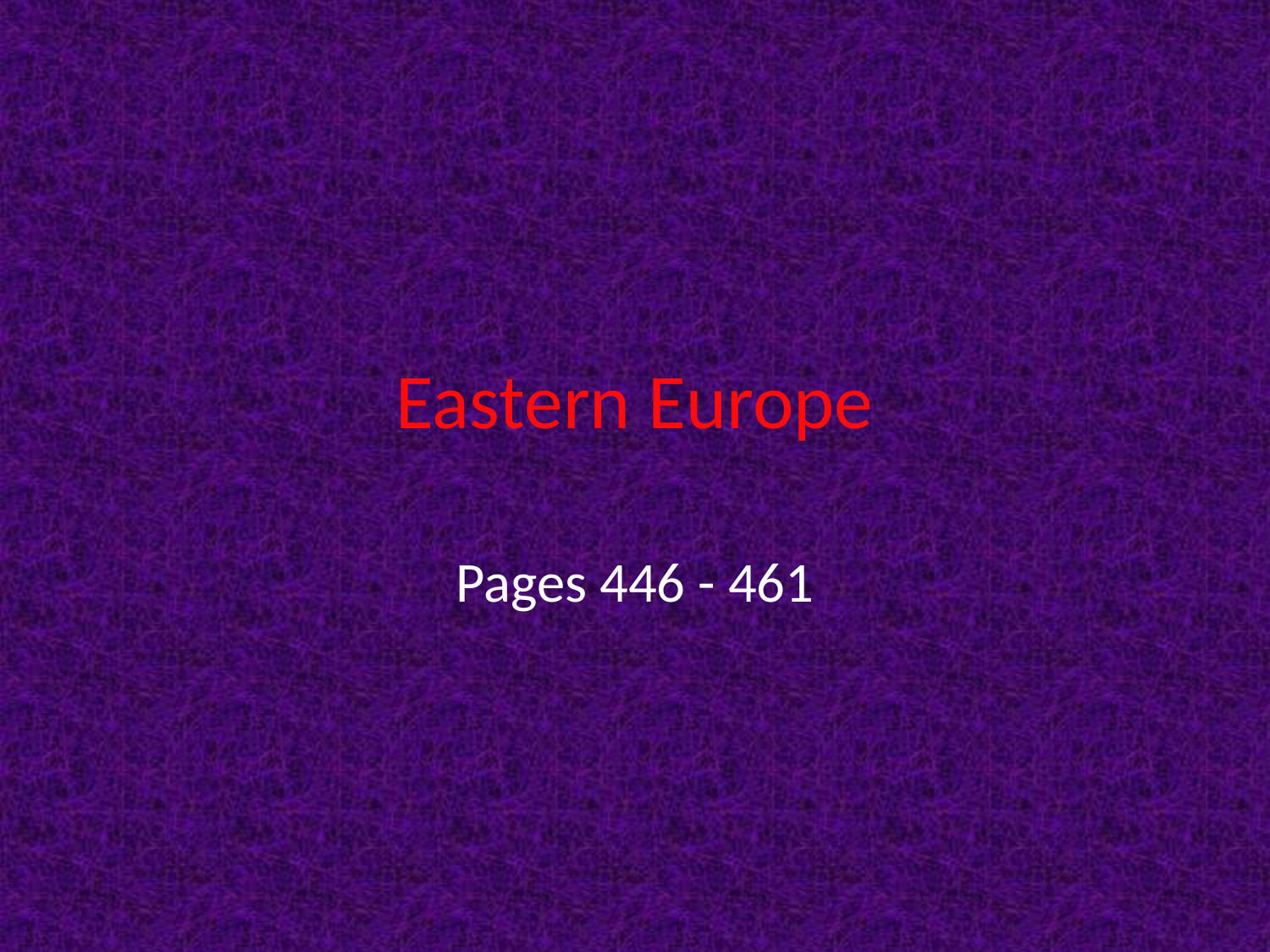

# Eastern Europe
Pages 446 - 461